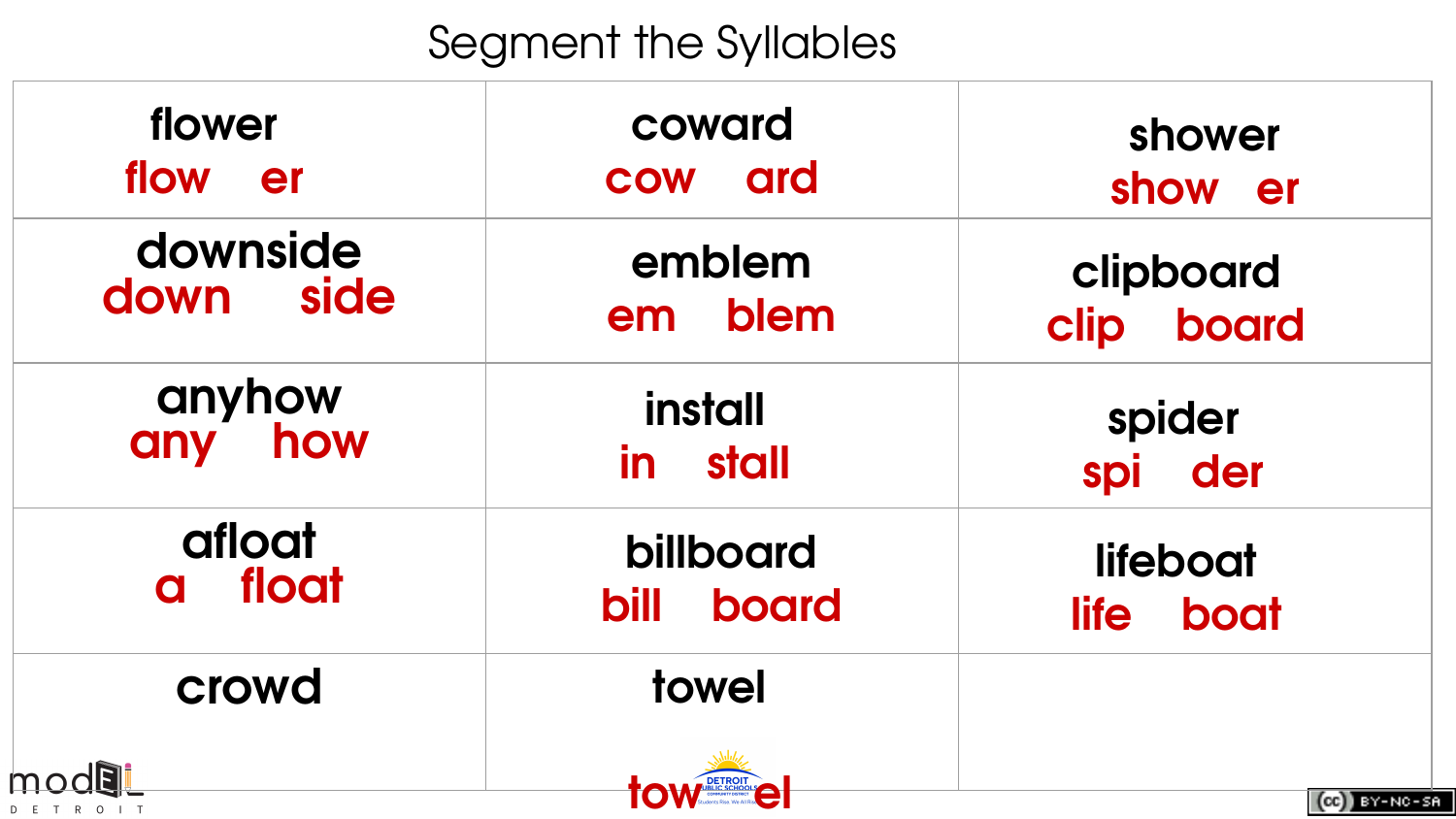

Segment the Syllables
|  |  |  |
| --- | --- | --- |
| downside down side |  |  |
| anyhow any how |  |  |
| afloat a float |  |  |
| crowd |  |  |
       flower
     flow    er
coward
cow    ard
shower
show   er
emblem
em    blem
clipboard
clip    board

install
in    stall
    spider
  spi    der

billboard
bill    board

lifeboat
life    boat
  towel
tow    el